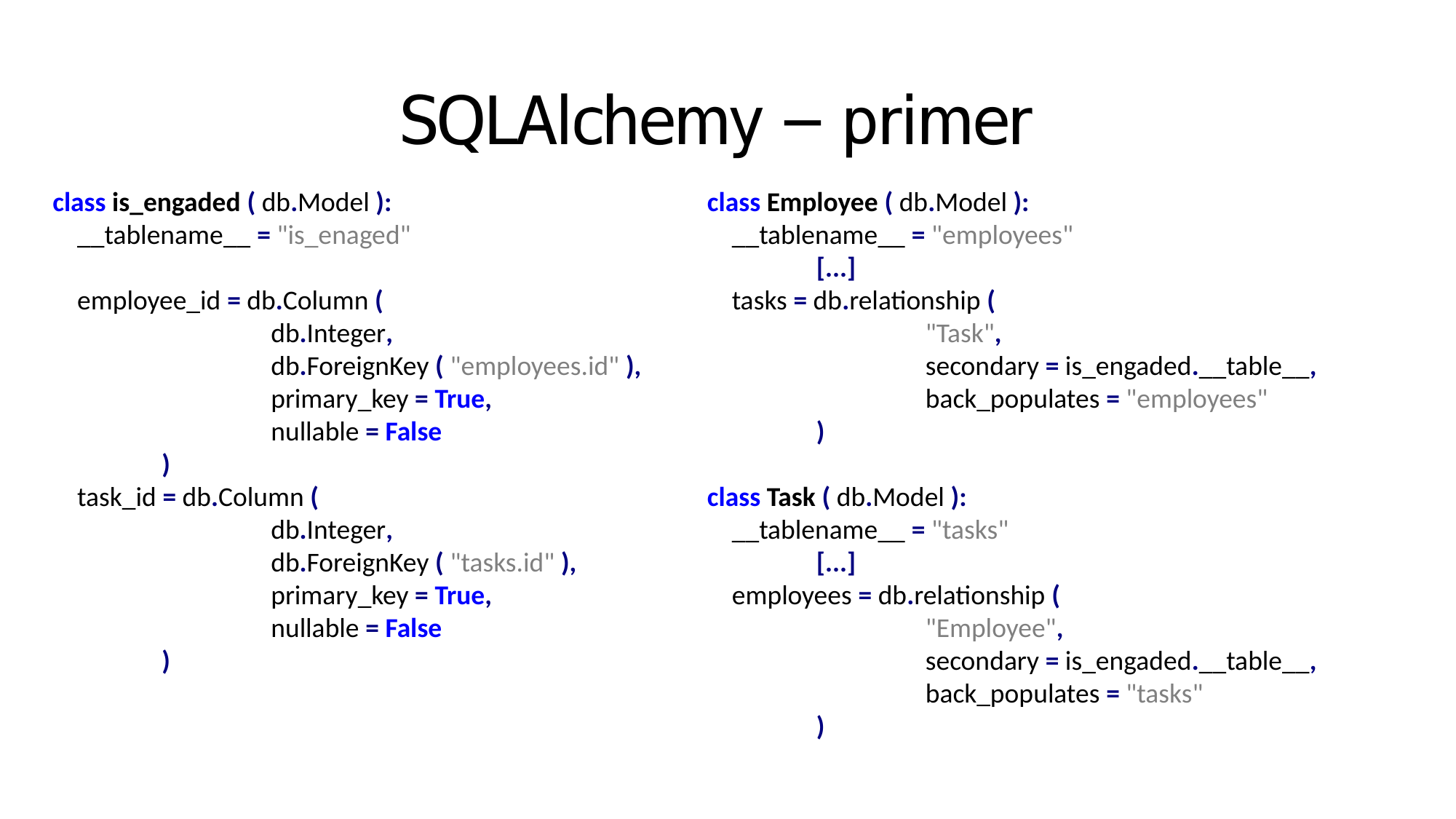

# SQLAlchemy – primer
class is_engaded ( db.Model ):
    __tablename__ = "is_enaged"

    employee_id = db.Column (
		db.Integer,
		db.ForeignKey ( "employees.id" ),
		primary_key = True,
		nullable = False
	)
    task_id = db.Column (
		db.Integer,
		db.ForeignKey ( "tasks.id" ),
		primary_key = True,
		nullable = False
	)
class Employee ( db.Model ):
    __tablename__ = "employees"
	[...]
    tasks = db.relationship (
		"Task",
		secondary = is_engaded.__table__,
		back_populates = "employees"
	)

class Task ( db.Model ):
    __tablename__ = "tasks"
	[...]
    employees = db.relationship (
		"Employee",
		secondary = is_engaded.__table__,
		back_populates = "tasks"
	)